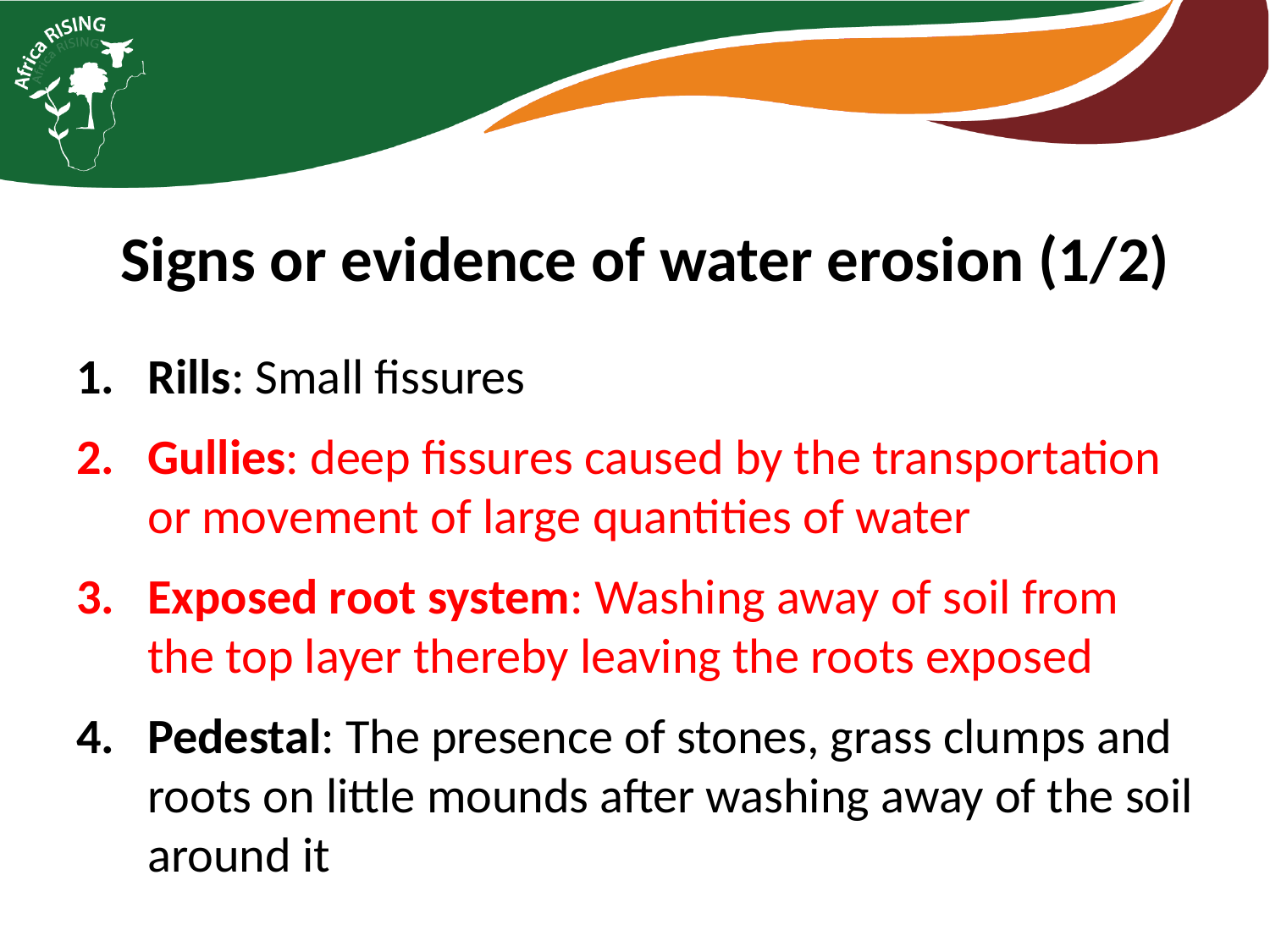

# Signs or evidence of water erosion (1/2)
Rills: Small fissures
Gullies: deep fissures caused by the transportation or movement of large quantities of water
Exposed root system: Washing away of soil from the top layer thereby leaving the roots exposed
Pedestal: The presence of stones, grass clumps and roots on little mounds after washing away of the soil around it